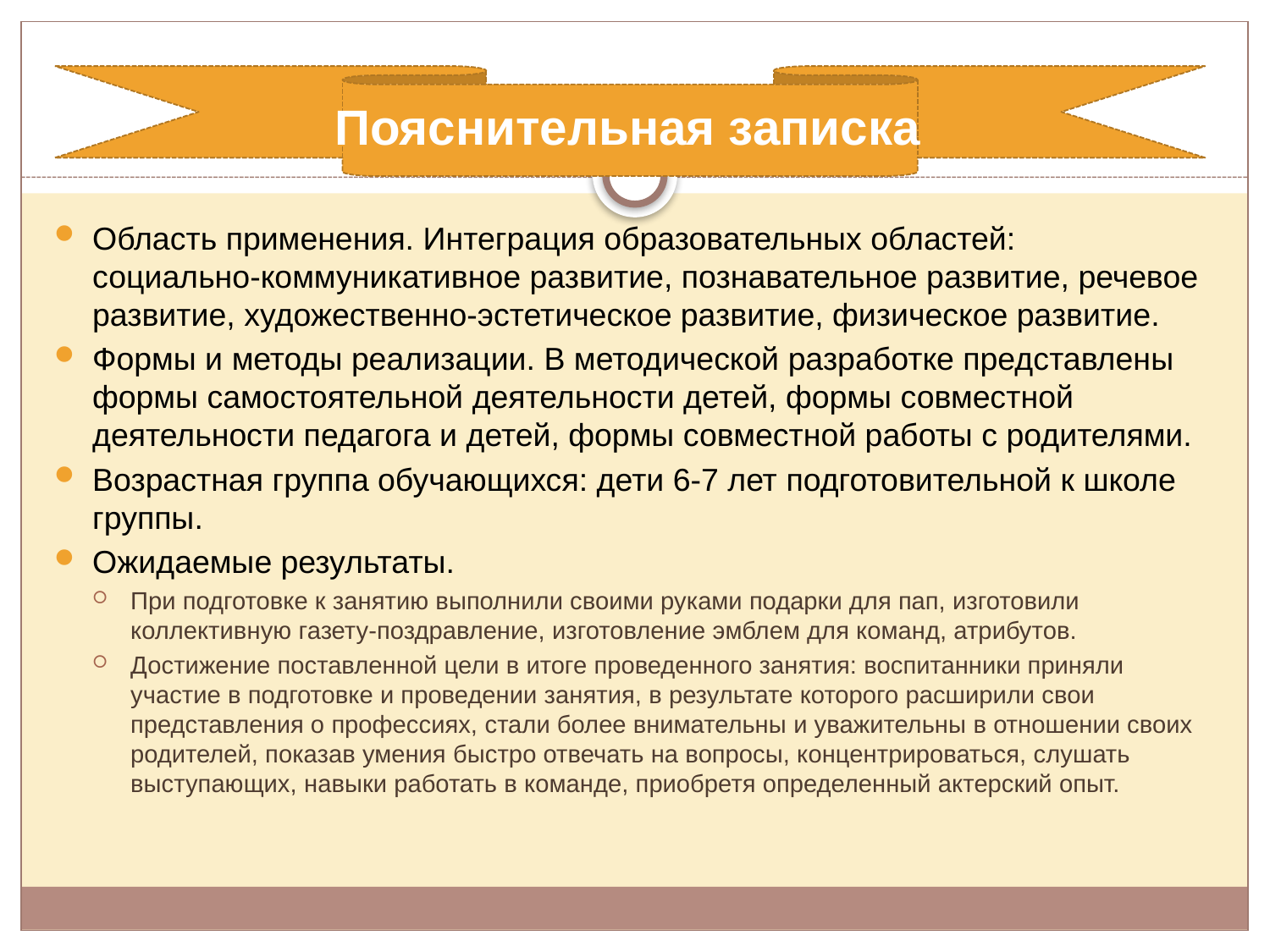

# Пояснительная записка

Область применения. Интеграция образовательных областей:   социально-коммуникативное развитие, познавательное развитие, речевое развитие, художественно-эстетическое развитие, физическое развитие.
Формы и методы реализации. В методической разработке представлены формы самостоятельной деятельности детей, формы совместной деятельности педагога и детей, формы совместной работы с родителями.
Возрастная группа обучающихся: дети 6-7 лет подготовительной к школе группы.
Ожидаемые результаты.
При подготовке к занятию выполнили своими руками подарки для пап, изготовили коллективную газету-поздравление, изготовление эмблем для команд, атрибутов.
Достижение поставленной цели в итоге проведенного занятия: воспитанники приняли участие в подготовке и проведении занятия, в результате которого расширили свои представления о профессиях, стали более внимательны и уважительны в отношении своих родителей, показав умения быстро отвечать на вопросы, концентрироваться, слушать выступающих, навыки работать в команде, приобретя определенный актерский опыт.